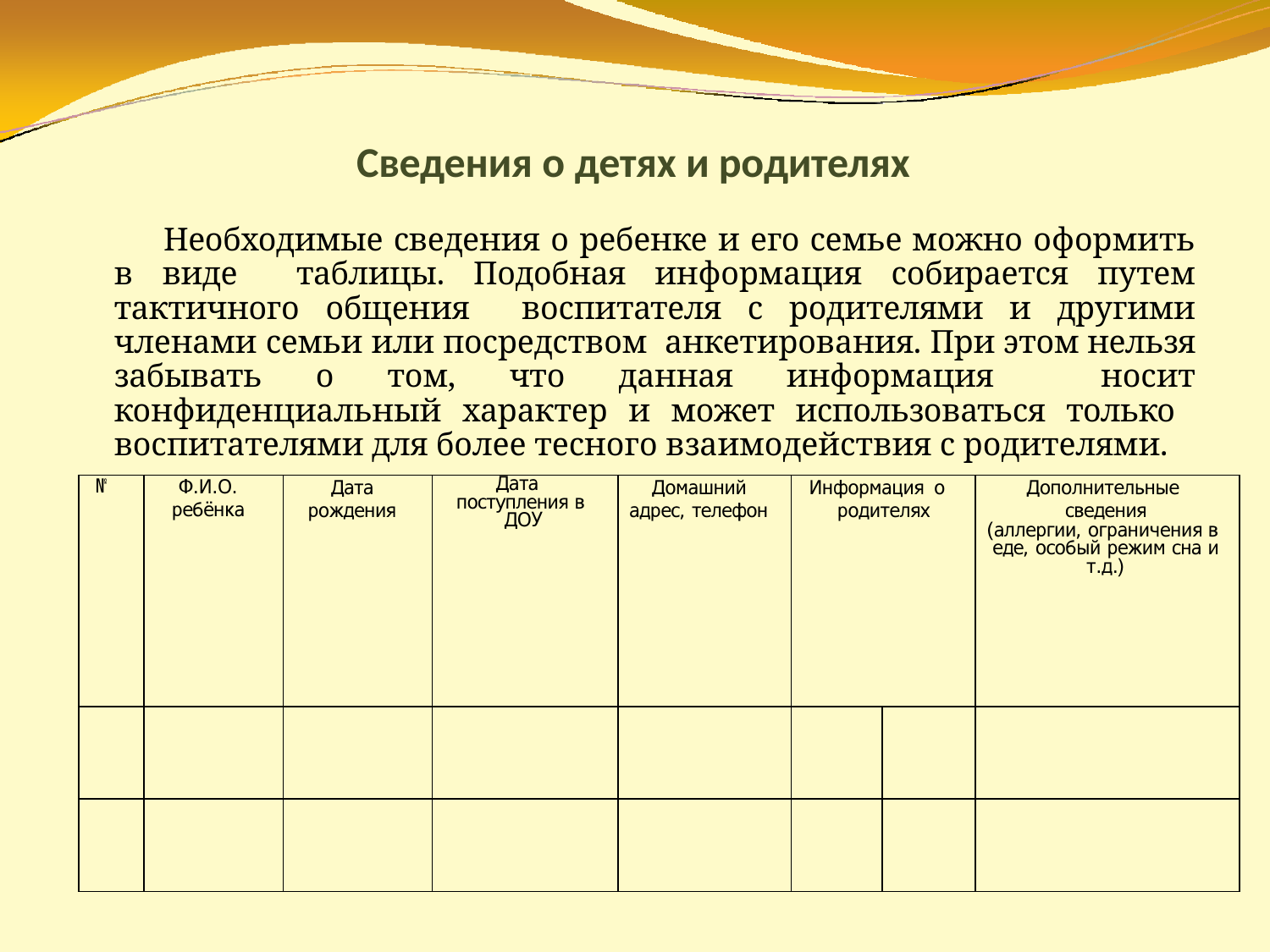

# Сведения о детях и родителях
Необходимые сведения о ребенке и его семье можно оформить в виде  таблицы. Подобная информация собирается путем тактичного общения  воспитателя с родителями и другими членами семьи или посредством  анкетирования. При этом нельзя забывать о том, что данная информация  носит конфиденциальный характер и может использоваться только  воспитателями для более тесного взаимодействия с родителями.
| № | Ф.И.О. ребёнка | Дата рождения | Дата поступления в ДОУ | Домашний адрес, телефон | Информация о родителях |  | Дополнительные сведения (аллергии, ограничения в еде, особый режим сна и т.д.) |
| --- | --- | --- | --- | --- | --- | --- | --- |
|  |  |  |  |  |  |  |  |
|  |  |  |  |  |  |  |  |